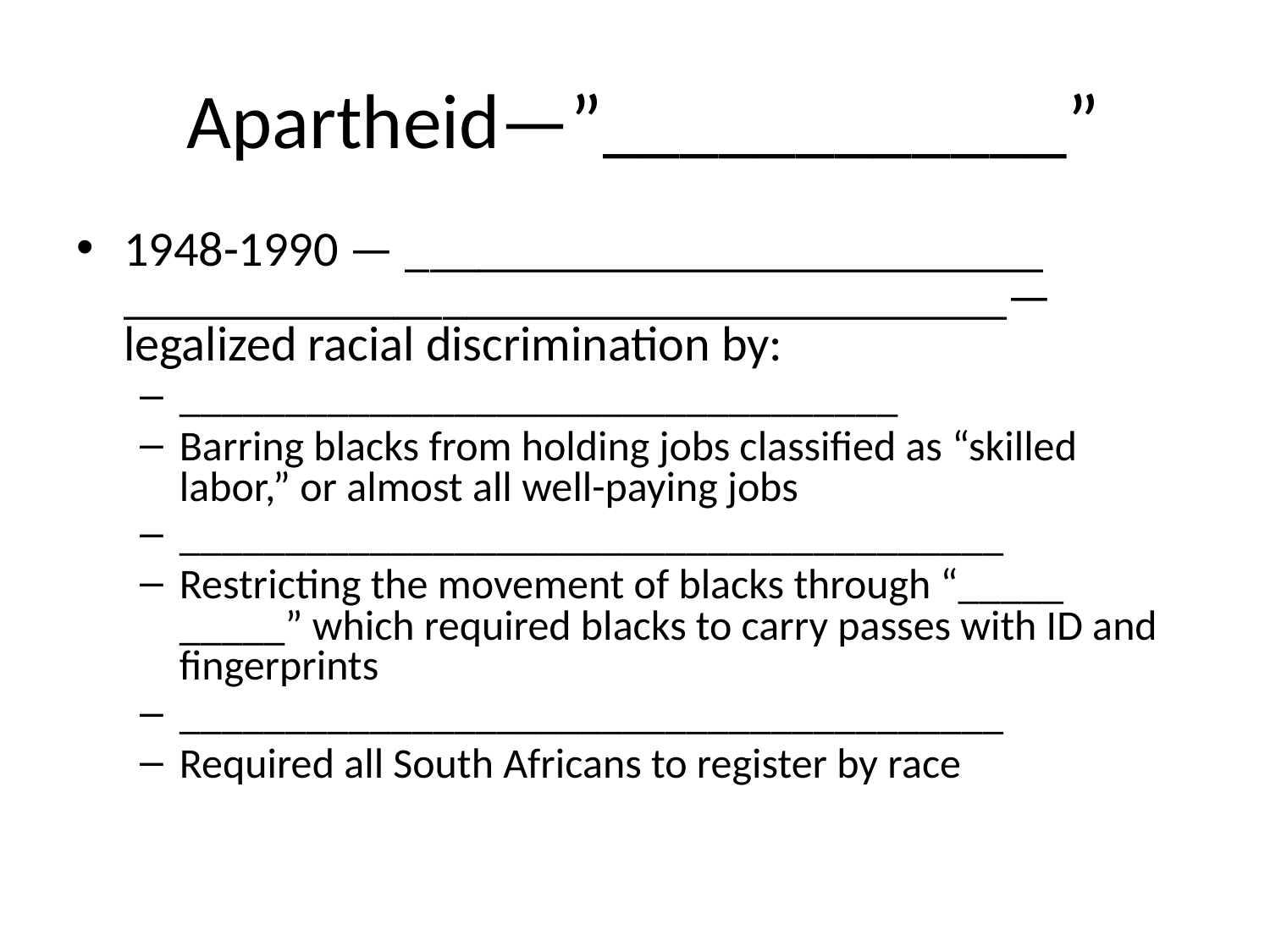

# Apartheid—”____________”
1948-1990 — __________________________ ____________________________________—legalized racial discrimination by:
__________________________________
Barring blacks from holding jobs classified as “skilled labor,” or almost all well-paying jobs
_______________________________________
Restricting the movement of blacks through “_____ _____” which required blacks to carry passes with ID and fingerprints
_______________________________________
Required all South Africans to register by race